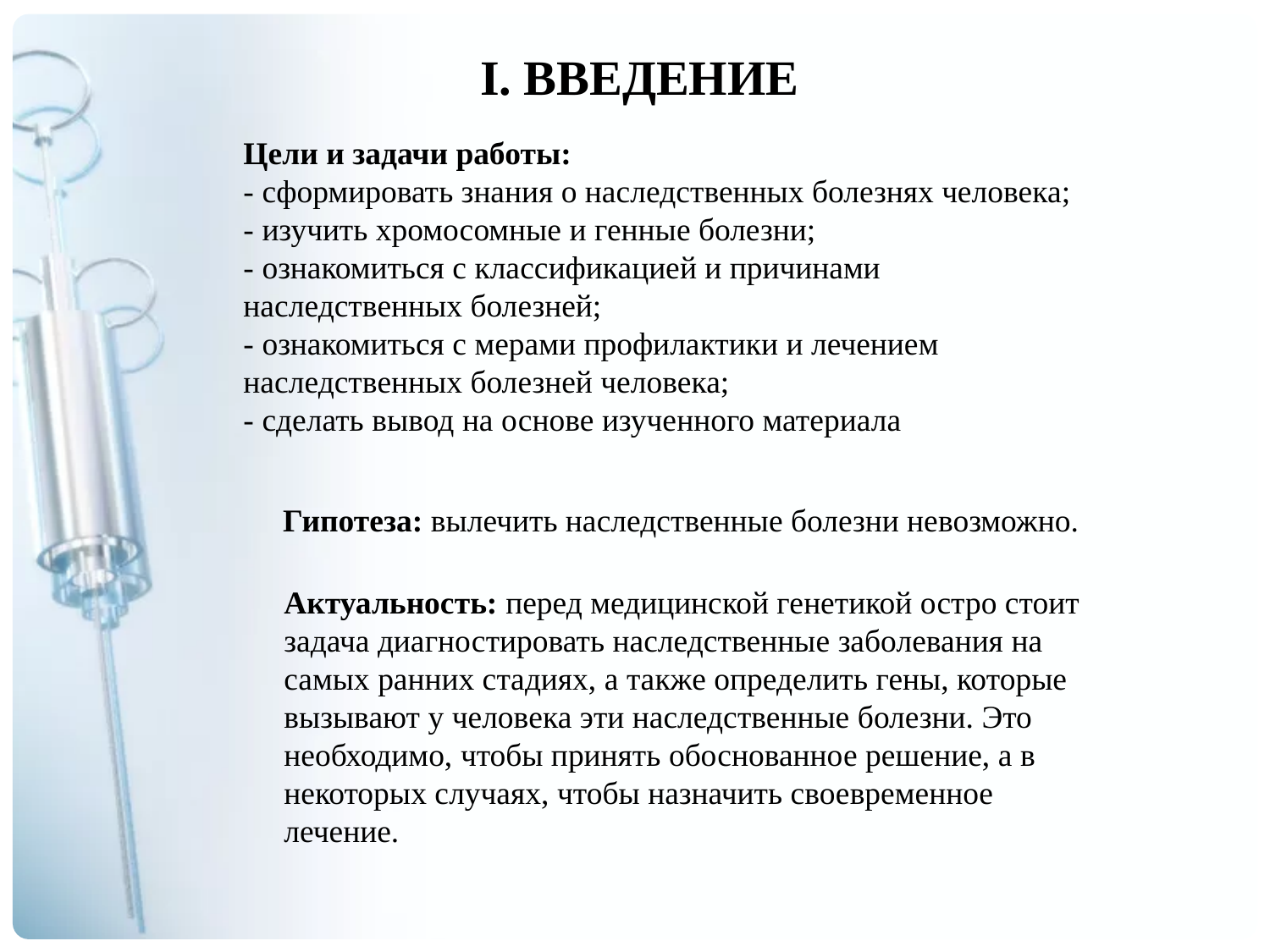

I. ВВЕДЕНИЕ
Цели и задачи работы:
- сформировать знания о наследственных болезнях человека;
- изучить хромосомные и генные болезни;
- ознакомиться с классификацией и причинами наследственных болезней;
- ознакомиться с мерами профилактики и лечением наследственных болезней человека;
- сделать вывод на основе изученного материала

Гипотеза: вылечить наследственные болезни невозможно.
Актуальность: перед медицинской генетикой остро стоит задача диагностировать наследственные заболевания на самых ранних стадиях, а также определить гены, которые вызывают у человека эти наследственные болезни. Это необходимо, чтобы принять обоснованное решение, а в некоторых случаях, чтобы назначить своевременное лечение.